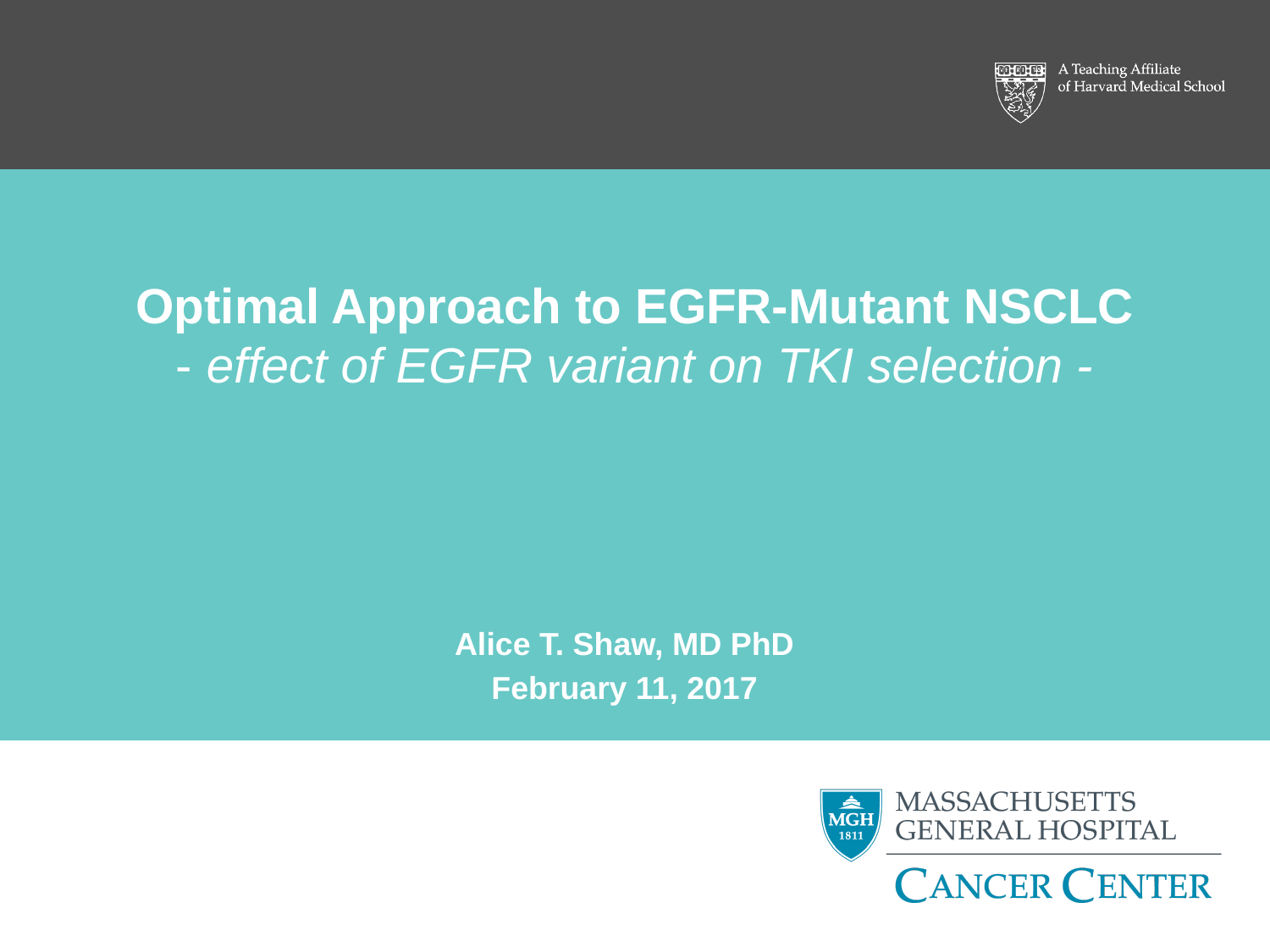

# Optimal Approach to EGFR-Mutant NSCLC - effect of EGFR variant on TKI selection -
Alice T. Shaw, MD PhD
February 11, 2017